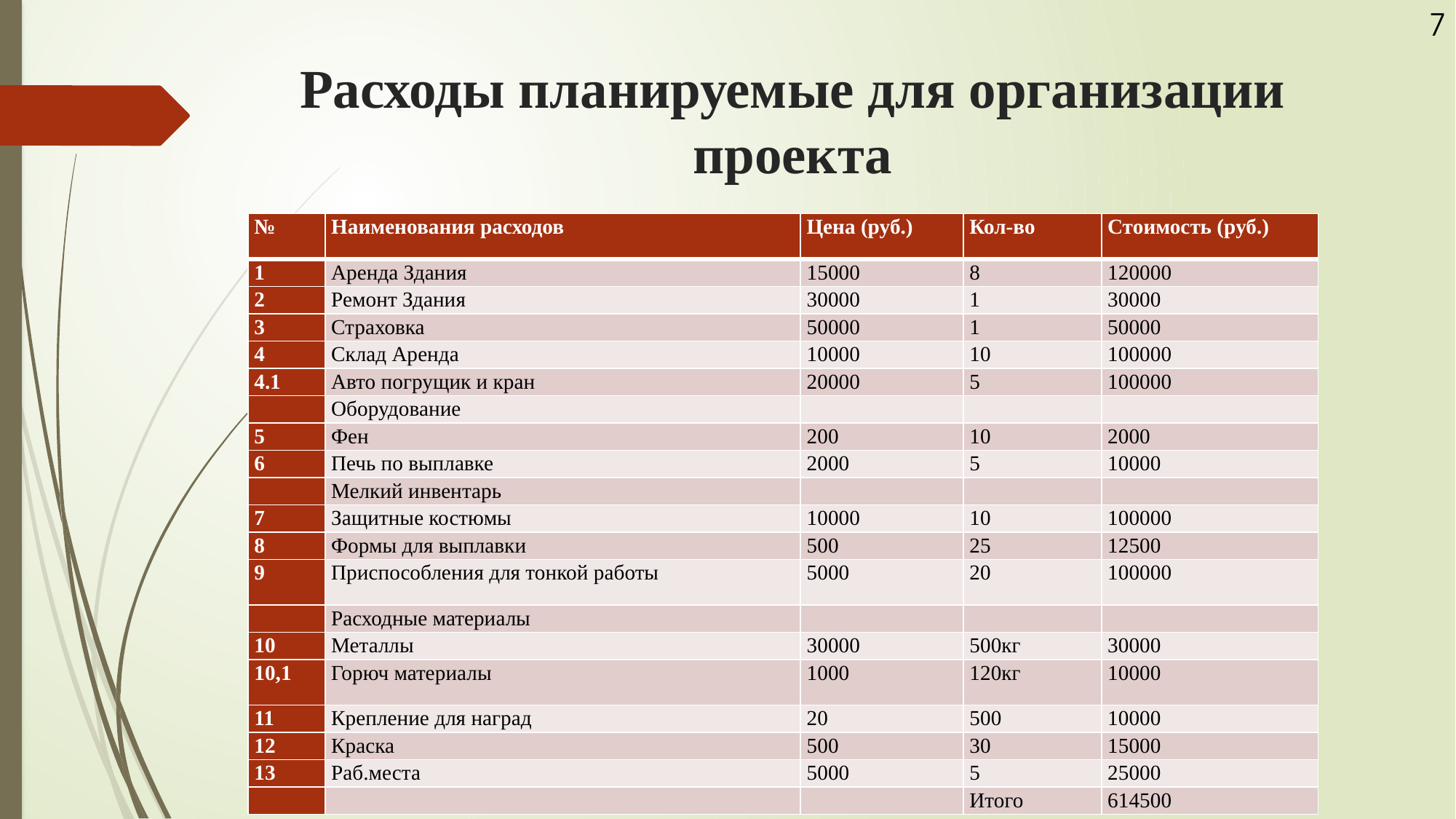

7
# Расходы планируемые для организации проекта
| № | Наименования расходов | Цена (руб.) | Кол-во | Стоимость (руб.) |
| --- | --- | --- | --- | --- |
| 1 | Аренда Здания | 15000 | 8 | 120000 |
| 2 | Ремонт Здания | 30000 | 1 | 30000 |
| 3 | Страховка | 50000 | 1 | 50000 |
| 4 | Склад Аренда | 10000 | 10 | 100000 |
| 4.1 | Авто погрущик и кран | 20000 | 5 | 100000 |
|  | Оборудование |  |  |  |
| 5 | Фен | 200 | 10 | 2000 |
| 6 | Печь по выплавке | 2000 | 5 | 10000 |
|  | Мелкий инвентарь |  |  |  |
| 7 | Защитные костюмы | 10000 | 10 | 100000 |
| 8 | Формы для выплавки | 500 | 25 | 12500 |
| 9 | Приспособления для тонкой работы | 5000 | 20 | 100000 |
|  | Расходные материалы |  |  |  |
| 10 | Металлы | 30000 | 500кг | 30000 |
| 10,1 | Горюч материалы | 1000 | 120кг | 10000 |
| 11 | Крепление для наград | 20 | 500 | 10000 |
| 12 | Краска | 500 | 30 | 15000 |
| 13 | Раб.места | 5000 | 5 | 25000 |
|  |  |  | Итого | 614500 |